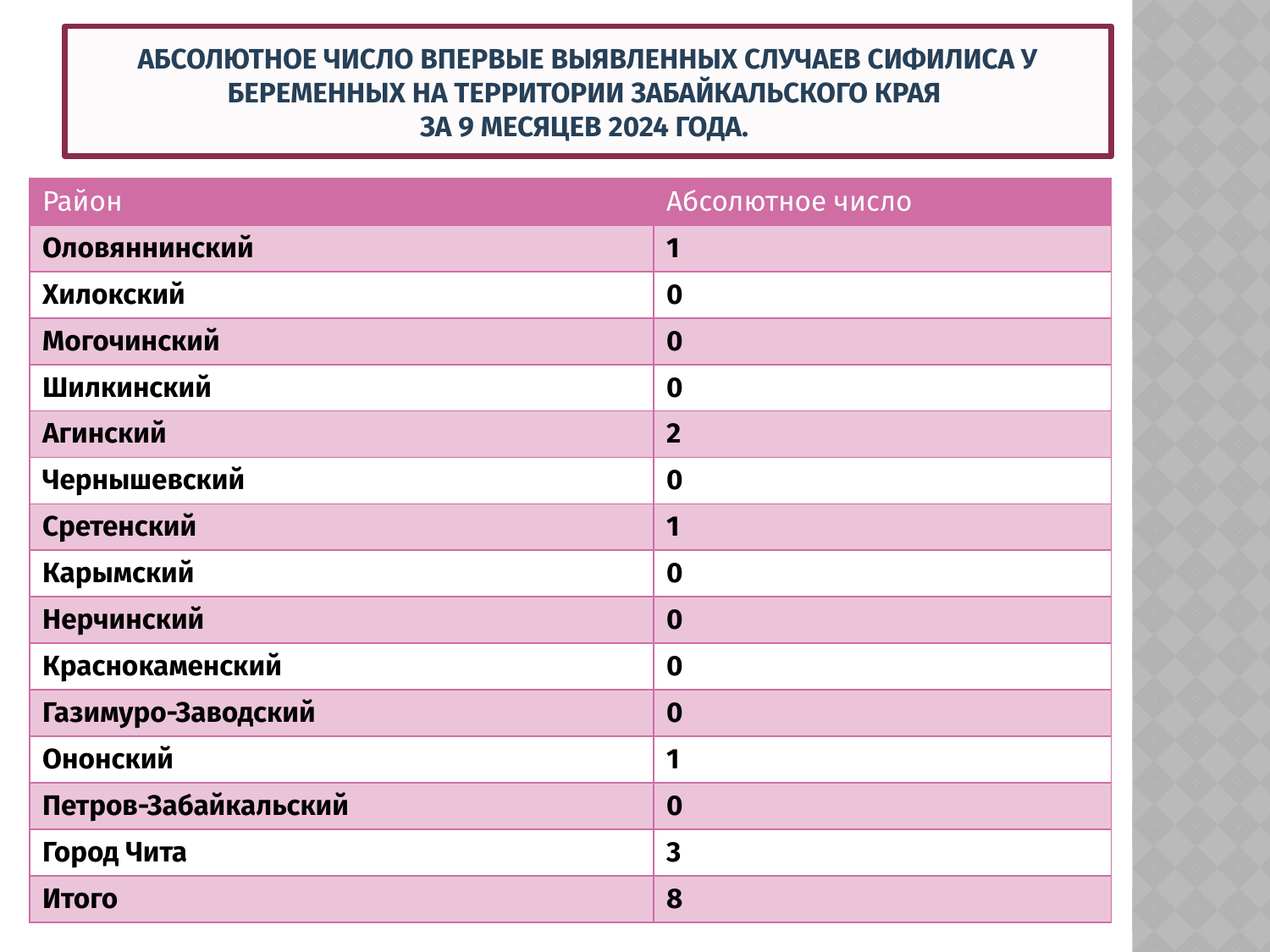

# Абсолютное число впервые выявленных случаев сифилиса у беременных на территории Забайкальского края за 9 месяцев 2024 года.
| Район | Абсолютное число |
| --- | --- |
| Оловяннинский | 1 |
| Хилокский | 0 |
| Могочинский | 0 |
| Шилкинский | 0 |
| Агинский | 2 |
| Чернышевский | 0 |
| Сретенский | 1 |
| Карымский | 0 |
| Нерчинский | 0 |
| Краснокаменский | 0 |
| Газимуро-Заводский | 0 |
| Ононский | 1 |
| Петров-Забайкальский | 0 |
| Город Чита | 3 |
| Итого | 8 |